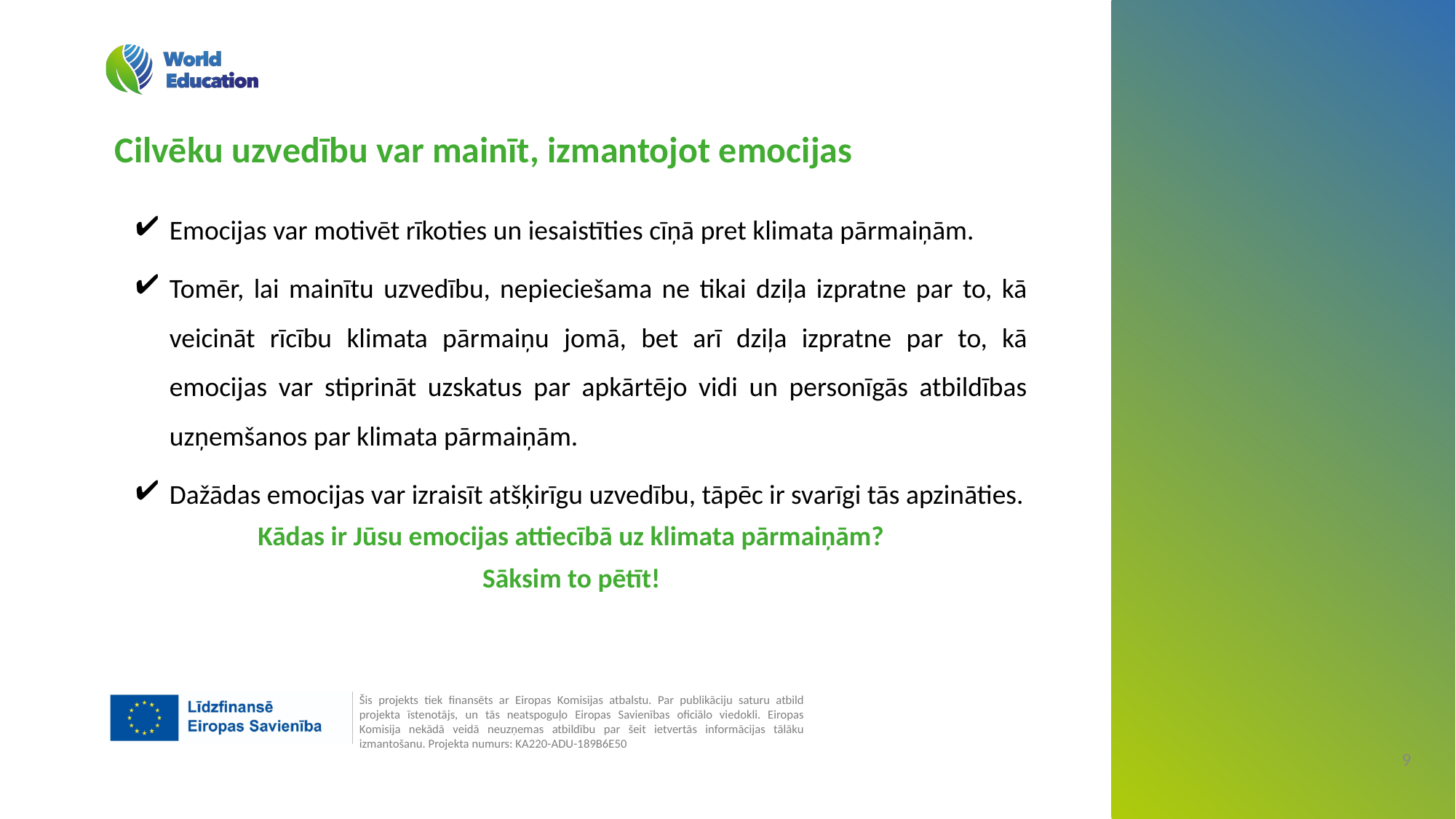

Cilvēku uzvedību var mainīt, izmantojot emocijas
Emocijas var motivēt rīkoties un iesaistīties cīņā pret klimata pārmaiņām.
Tomēr, lai mainītu uzvedību, nepieciešama ne tikai dziļa izpratne par to, kā veicināt rīcību klimata pārmaiņu jomā, bet arī dziļa izpratne par to, kā emocijas var stiprināt uzskatus par apkārtējo vidi un personīgās atbildības uzņemšanos par klimata pārmaiņām.
Dažādas emocijas var izraisīt atšķirīgu uzvedību, tāpēc ir svarīgi tās apzināties.
Kādas ir Jūsu emocijas attiecībā uz klimata pārmaiņām?
Sāksim to pētīt!

9